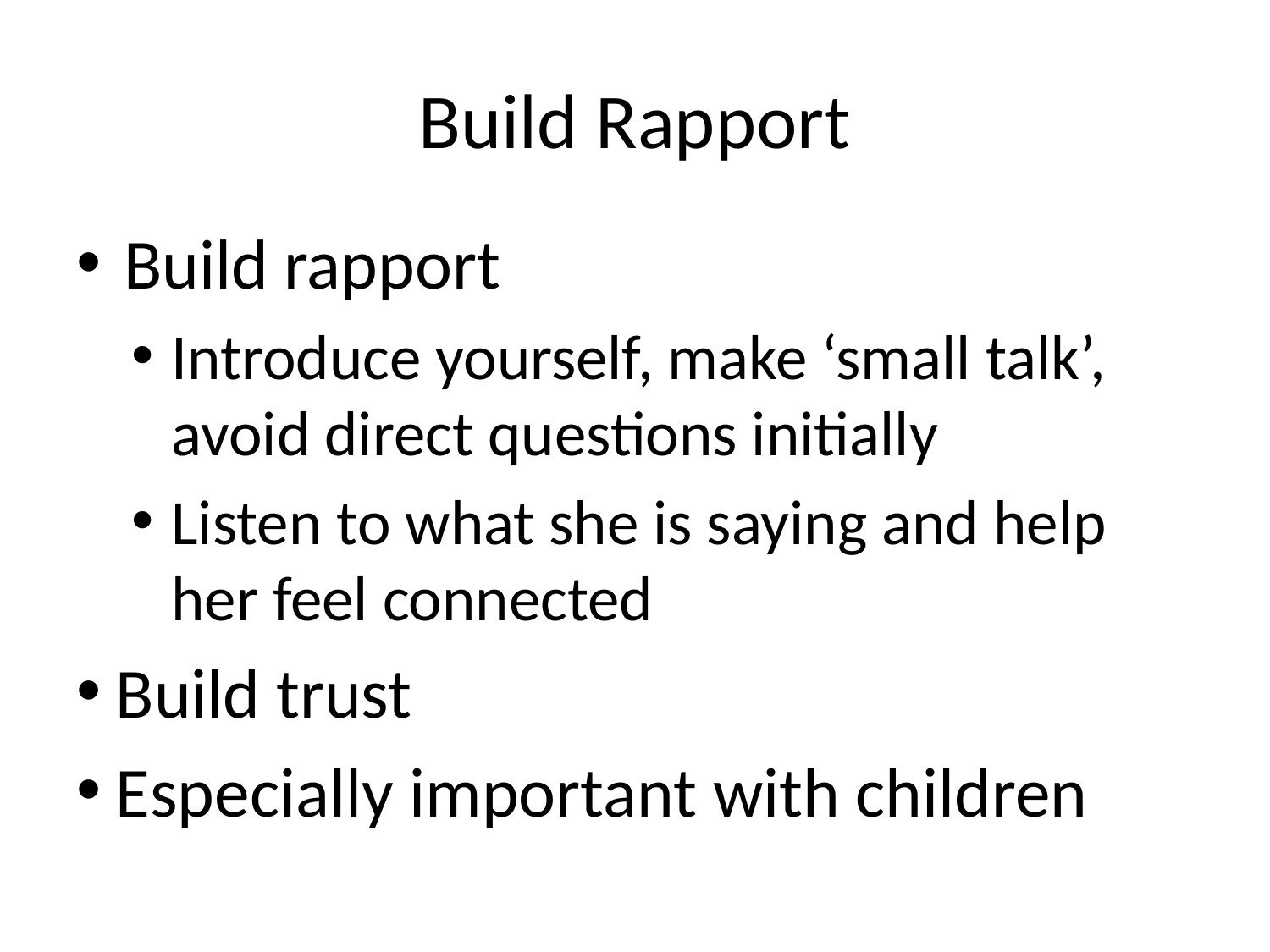

# Build Rapport
Build rapport
Introduce yourself, make ‘small talk’, avoid direct questions initially
Listen to what she is saying and help her feel connected
Build trust
Especially important with children